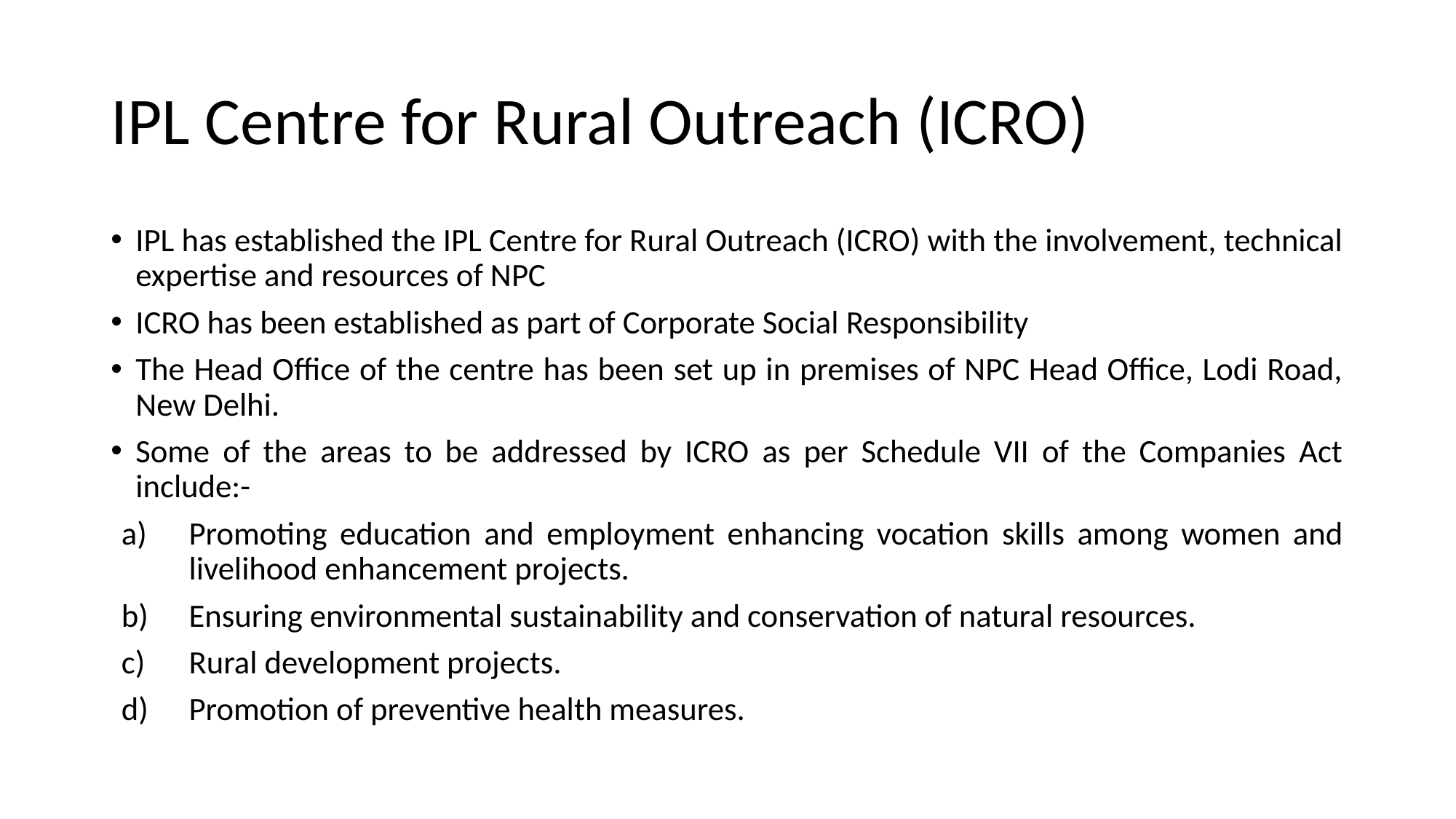

# IPL Centre for Rural Outreach (ICRO)
IPL has established the IPL Centre for Rural Outreach (ICRO) with the involvement, technical expertise and resources of NPC
ICRO has been established as part of Corporate Social Responsibility
The Head Office of the centre has been set up in premises of NPC Head Office, Lodi Road, New Delhi.
Some of the areas to be addressed by ICRO as per Schedule VII of the Companies Act include:-
Promoting education and employment enhancing vocation skills among women and livelihood enhancement projects.
Ensuring environmental sustainability and conservation of natural resources.
Rural development projects.
Promotion of preventive health measures.